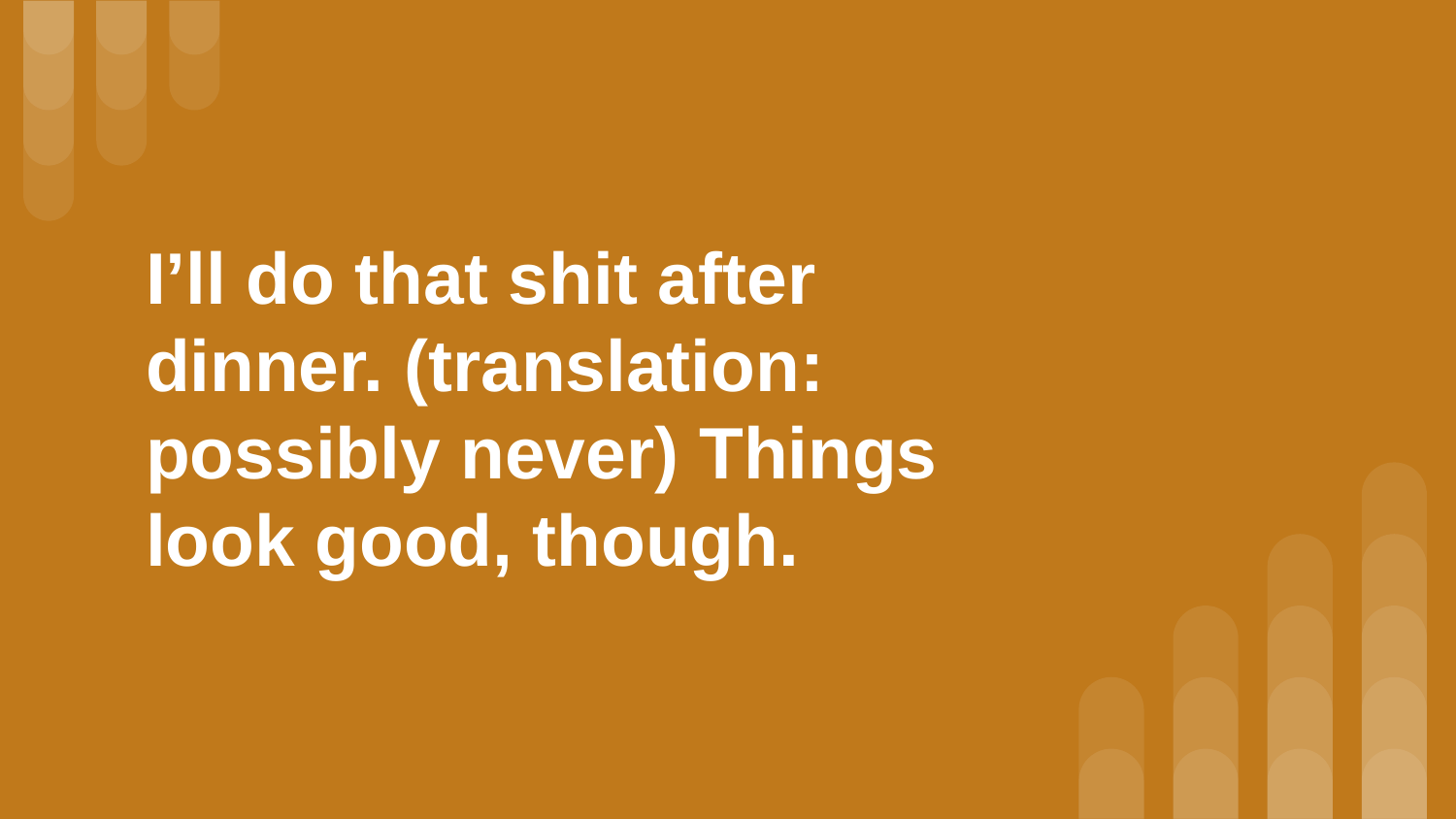

# I’ll do that shit after dinner. (translation: possibly never) Things look good, though.